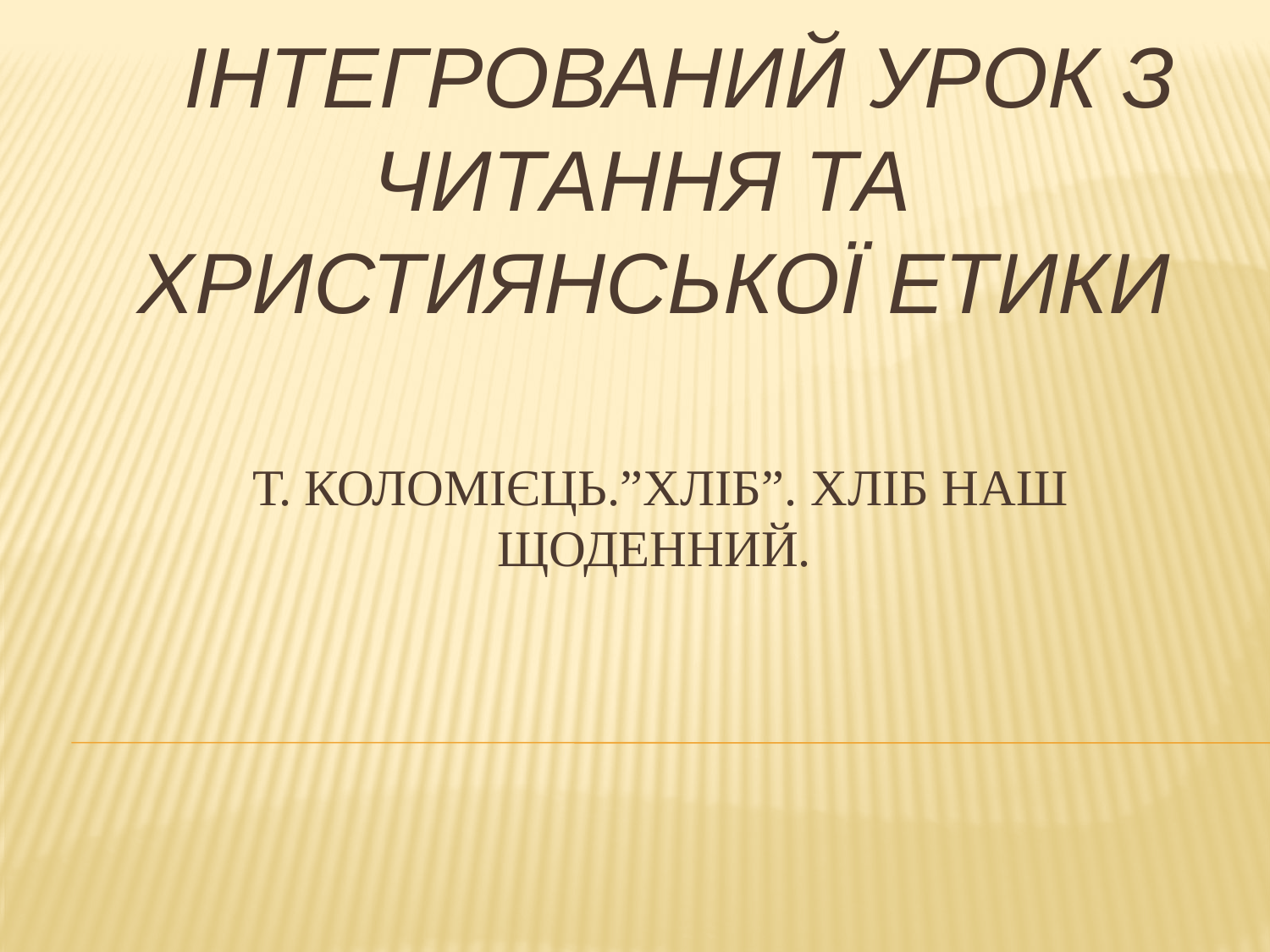

# Інтегрований урок з читання та християнської етики Т. Коломієць.”Хліб”. Хліб наш щоденний.